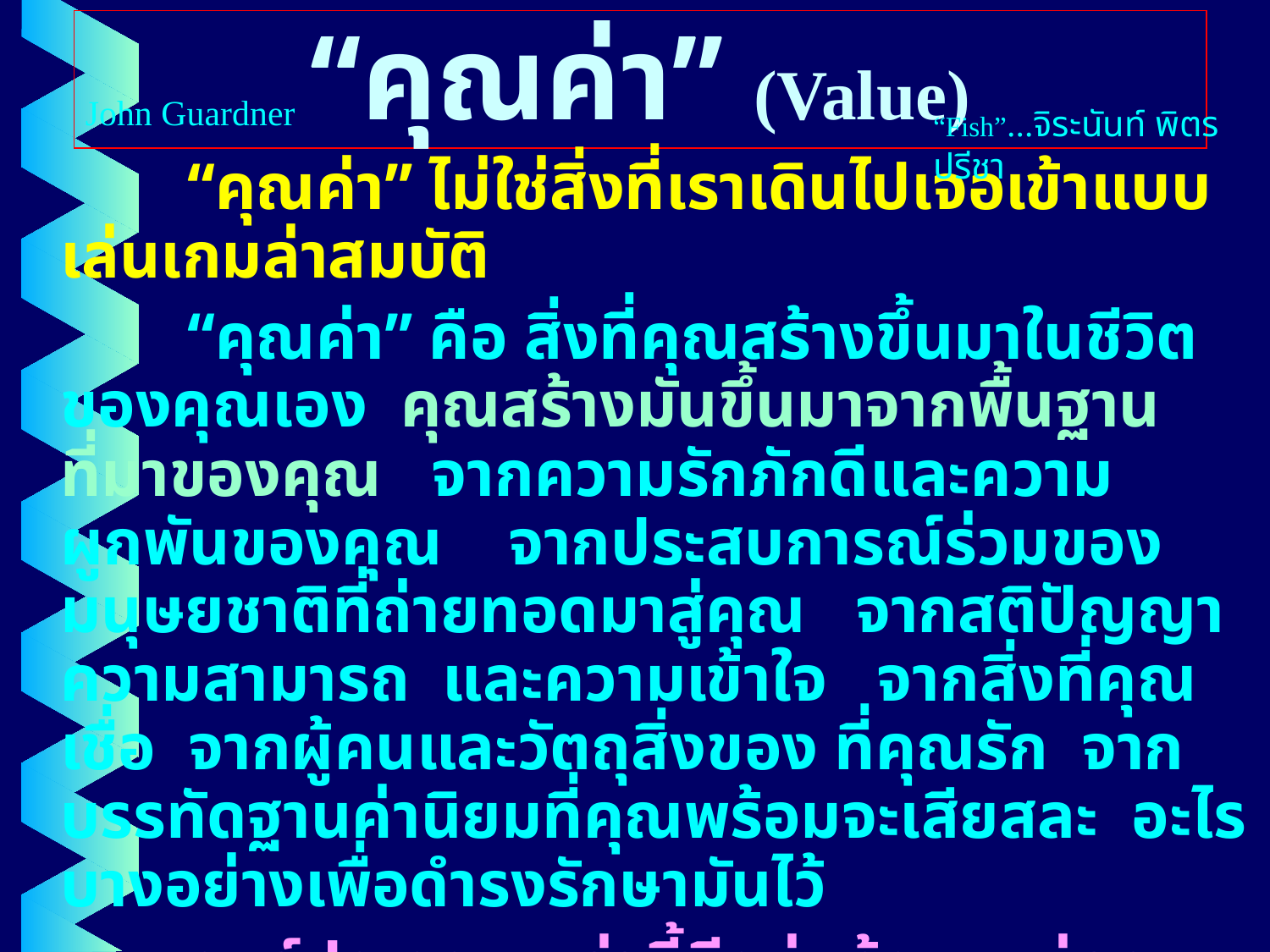

# “คุณค่า” (Value)
John Guardner
“Fish”...จิระนันท์ พิตรปรีชา
		“คุณค่า” ไม่ใช่สิ่งที่เราเดินไปเจอเข้าแบบเล่นเกมล่าสมบัติ
		“คุณค่า” คือ สิ่งที่คุณสร้างขึ้นมาในชีวิตของคุณเอง  คุณสร้างมันขึ้นมาจากพื้นฐานที่มาของคุณ   จากความรักภักดีและความผูกพันของคุณ    จากประสบการณ์ร่วมของมนุษยชาติที่ถ่ายทอดมาสู่คุณ   จากสติปัญญา  ความสามารถ  และความเข้าใจ   จากสิ่งที่คุณเชื่อ  จากผู้คนและวัตถุสิ่งของ ที่คุณรัก  จากบรรทัดฐานค่านิยมที่คุณพร้อมจะเสียสละ  อะไรบางอย่างเพื่อดำรงรักษามันไว้
		องค์ประกอบเหล่านี้มีอยู่พร้อม  แต่คุณเพียงผู้เดียวเท่านั้นที่จะสามารถนำมาผสมผสานเป็นรูปรอยแบบแผนของสิ่งที่กลายเป็นชีวิตคุณ  จงทำให้มันเป็นชีวิตที่มีศักดิ์ศรี  มีคุณค่าสำหรับตัวคุณเอง  ถ้าคุณทำได้จุดพลิกผันระหว่าง ความสำเร็จกับความล้มเหลวก็ไม่ใช่เรื่องหมิ่นเหม่อีกต่อไป